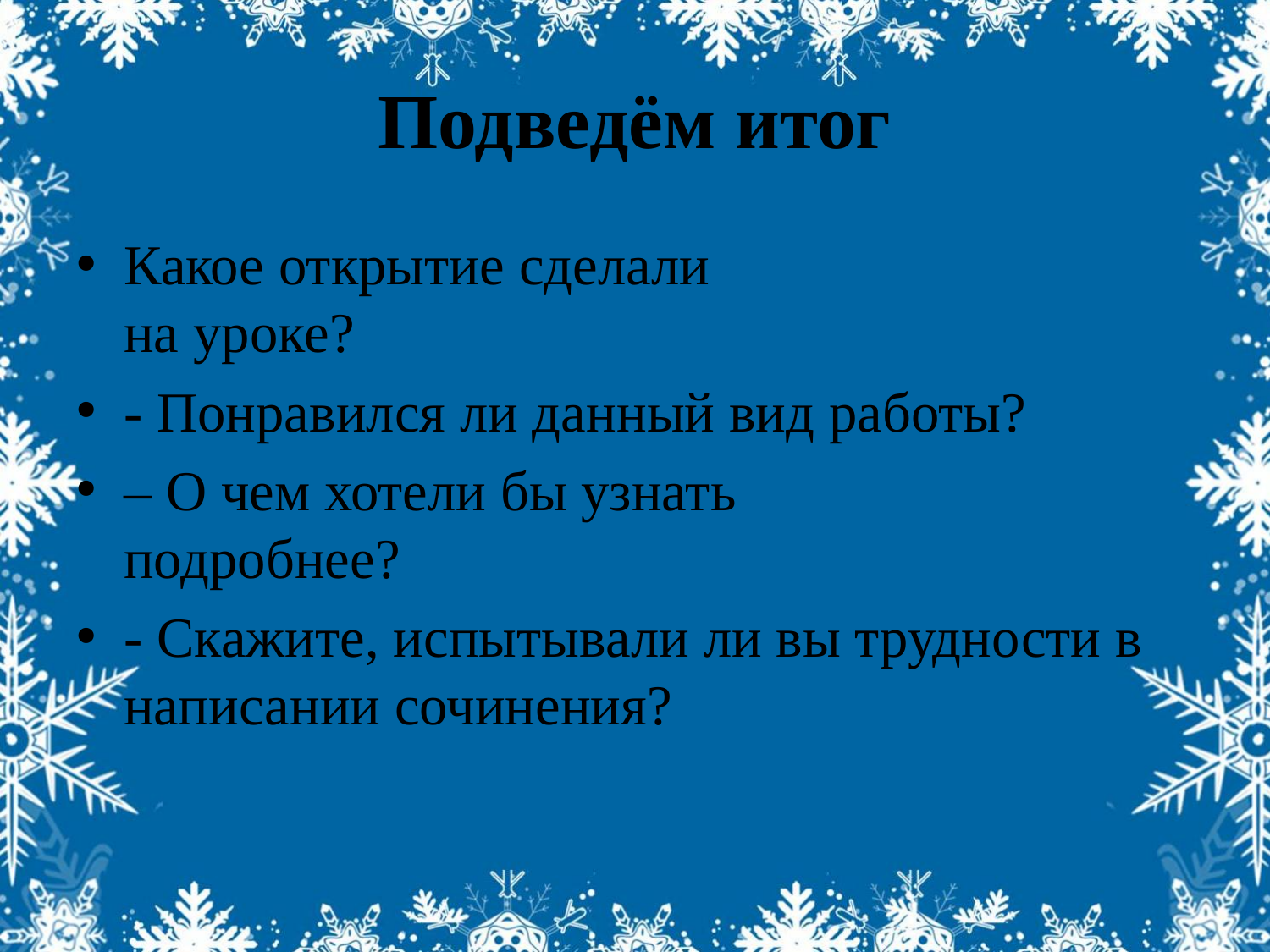

# Подведём итог
Какое открытие сделали 
на уроке?
- Понравился ли данный вид работы?
– О чем хотели бы узнать 
подробнее?
- Скажите, испытывали ли вы трудности в написании сочинения?